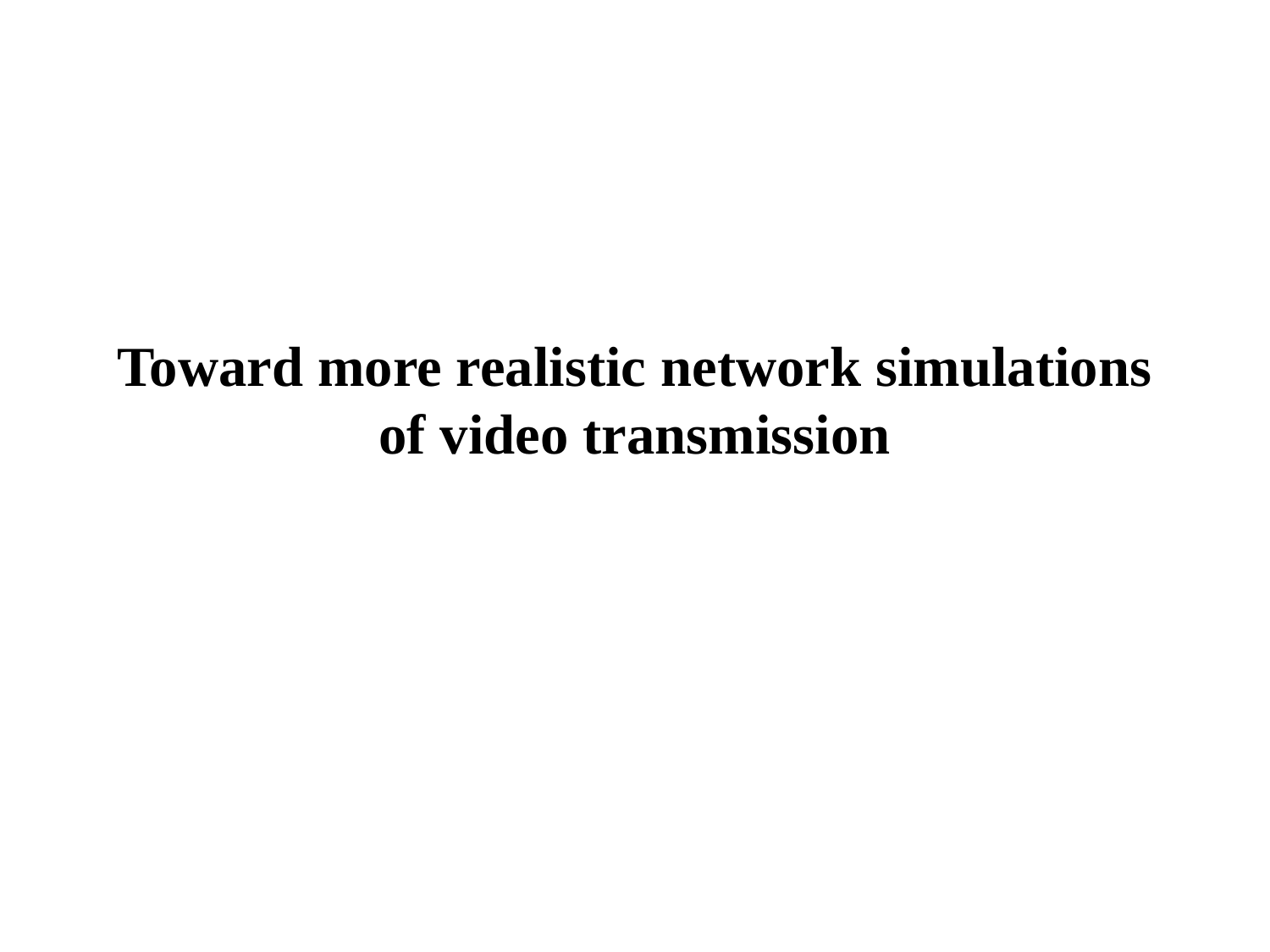

# Toward more realistic network simulations of video transmission